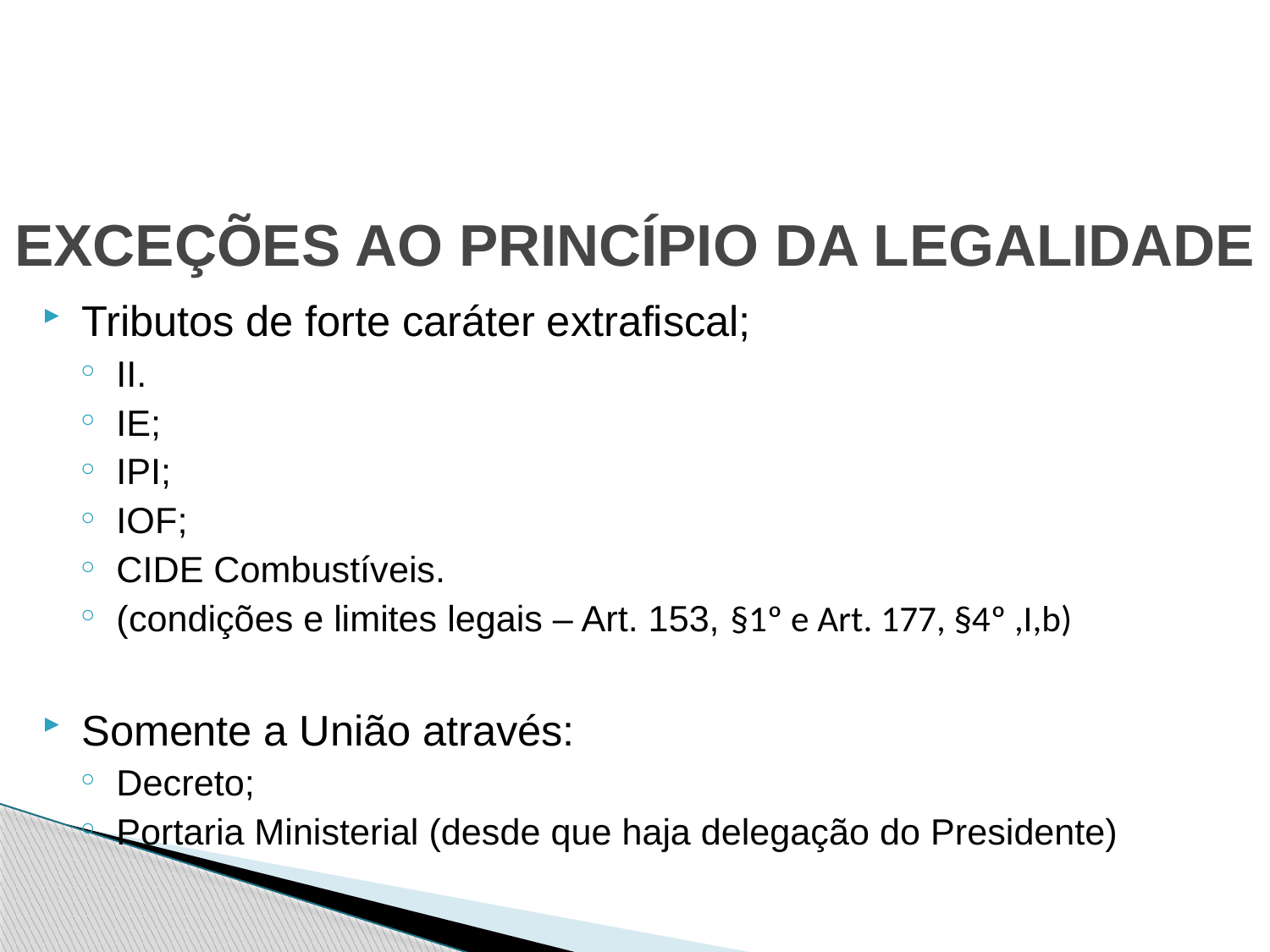

# EXCEÇÕES AO PRINCÍPIO DA LEGALIDADE
Tributos de forte caráter extrafiscal;
II.
IE;
IPI;
IOF;
CIDE Combustíveis.
(condições e limites legais – Art. 153, §1º e Art. 177, §4º ,I,b)

Somente a União através:
Decreto;
Portaria Ministerial (desde que haja delegação do Presidente)